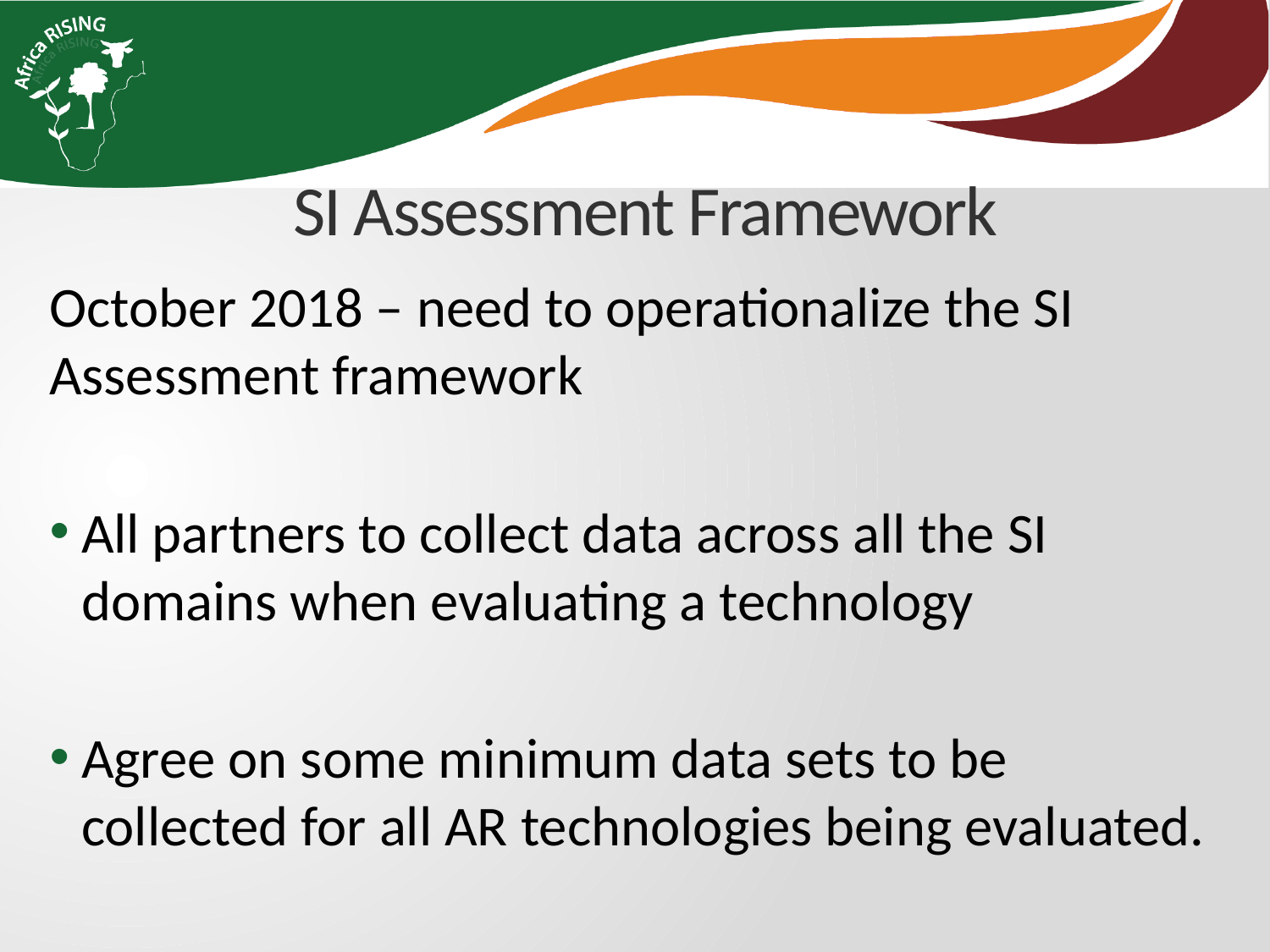

# SI Assessment Framework
October 2018 – need to operationalize the SI Assessment framework

All partners to collect data across all the SI domains when evaluating a technology

Agree on some minimum data sets to be collected for all AR technologies being evaluated.